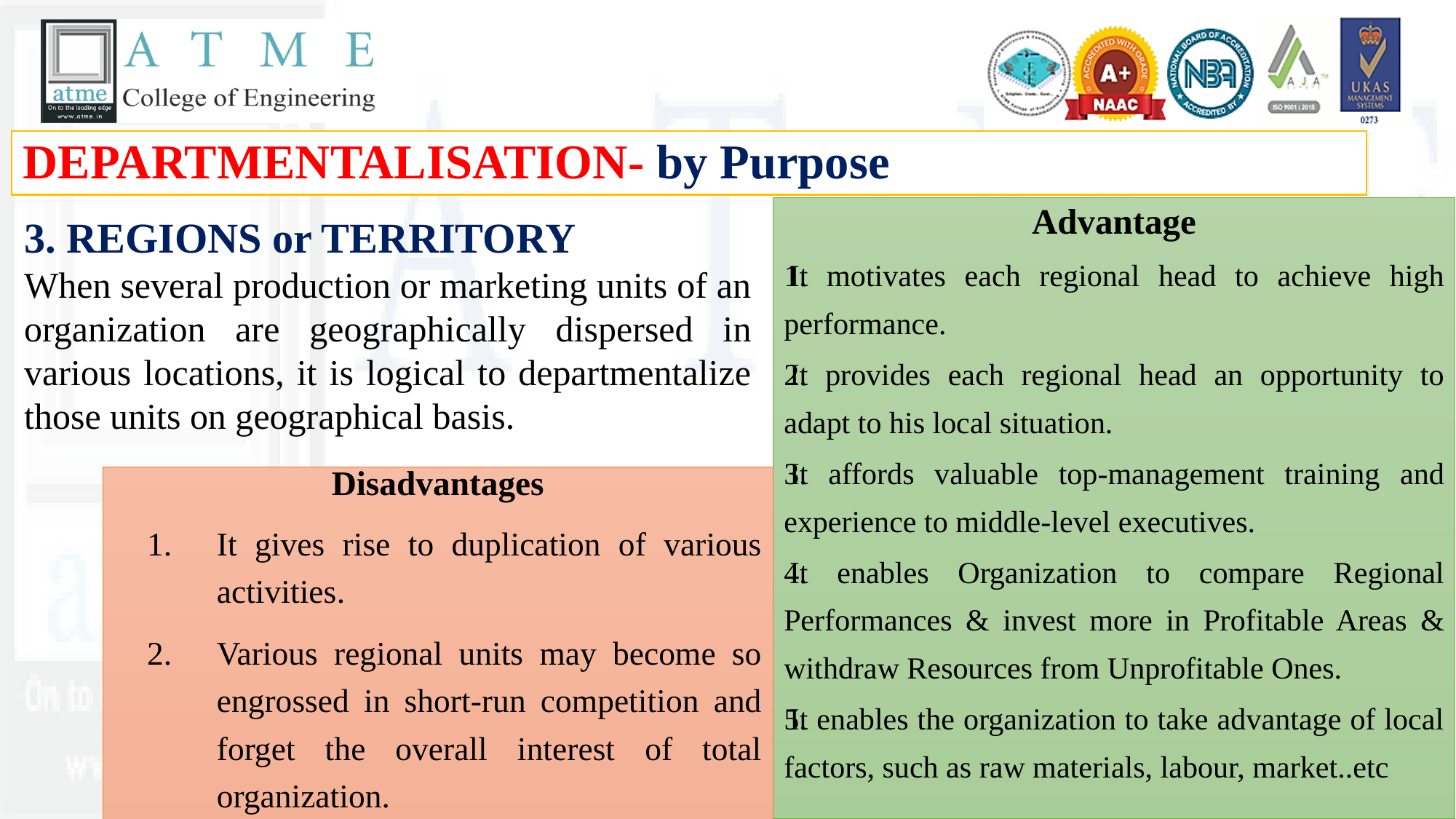

DEPARTMENTALISATION- by Purpose
3. REGIONS or TERRITORY
When several production or marketing units of an organization are geographically dispersed in various locations, it is logical to departmentalize those units on geographical basis.

Advantage
It motivates each regional head to achieve high performance.
It provides each regional head an opportunity to adapt to his local situation.
It affords valuable top-management training and experience to middle-level executives.
It enables Organization to compare Regional Performances & invest more in Profitable Areas & withdraw Resources from Unprofitable Ones.
It enables the organization to take advantage of local factors, such as raw materials, labour, market..etc

Disadvantages
It gives rise to duplication of various activities.
Various regional units may become so engrossed in short-run competition and forget the overall interest of total organization.

29-10-2024
Department of ECE
30